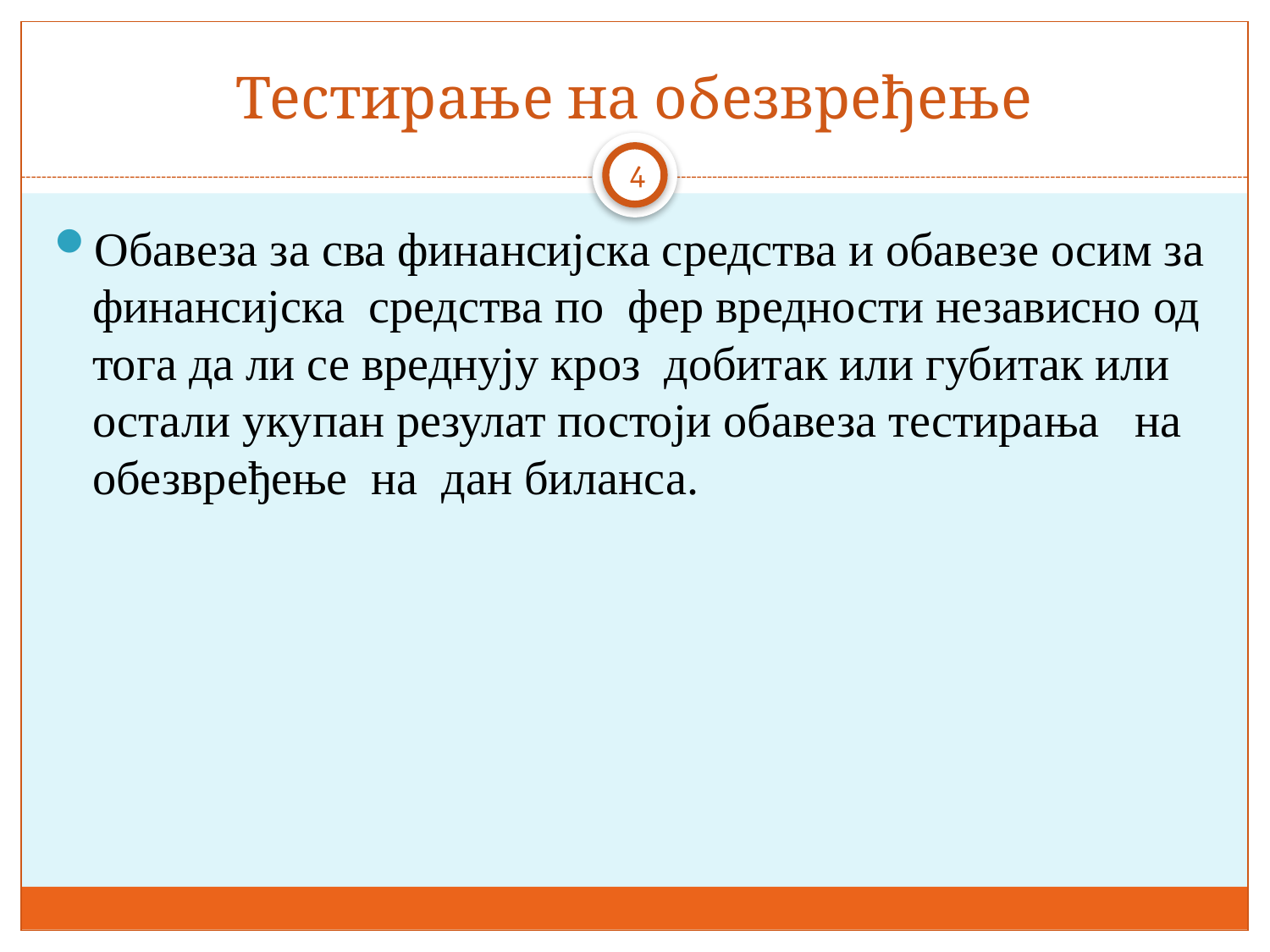

# Тестирање на обезвређење
4
Обавеза за сва финансијска средства и обавезе осим за финансијска  средства по  фер вредности независно од тога да ли се вреднују кроз  добитак или губитак или остали укупан резулат постоји обавеза тестирања   на обезвређење  на  дан биланса.